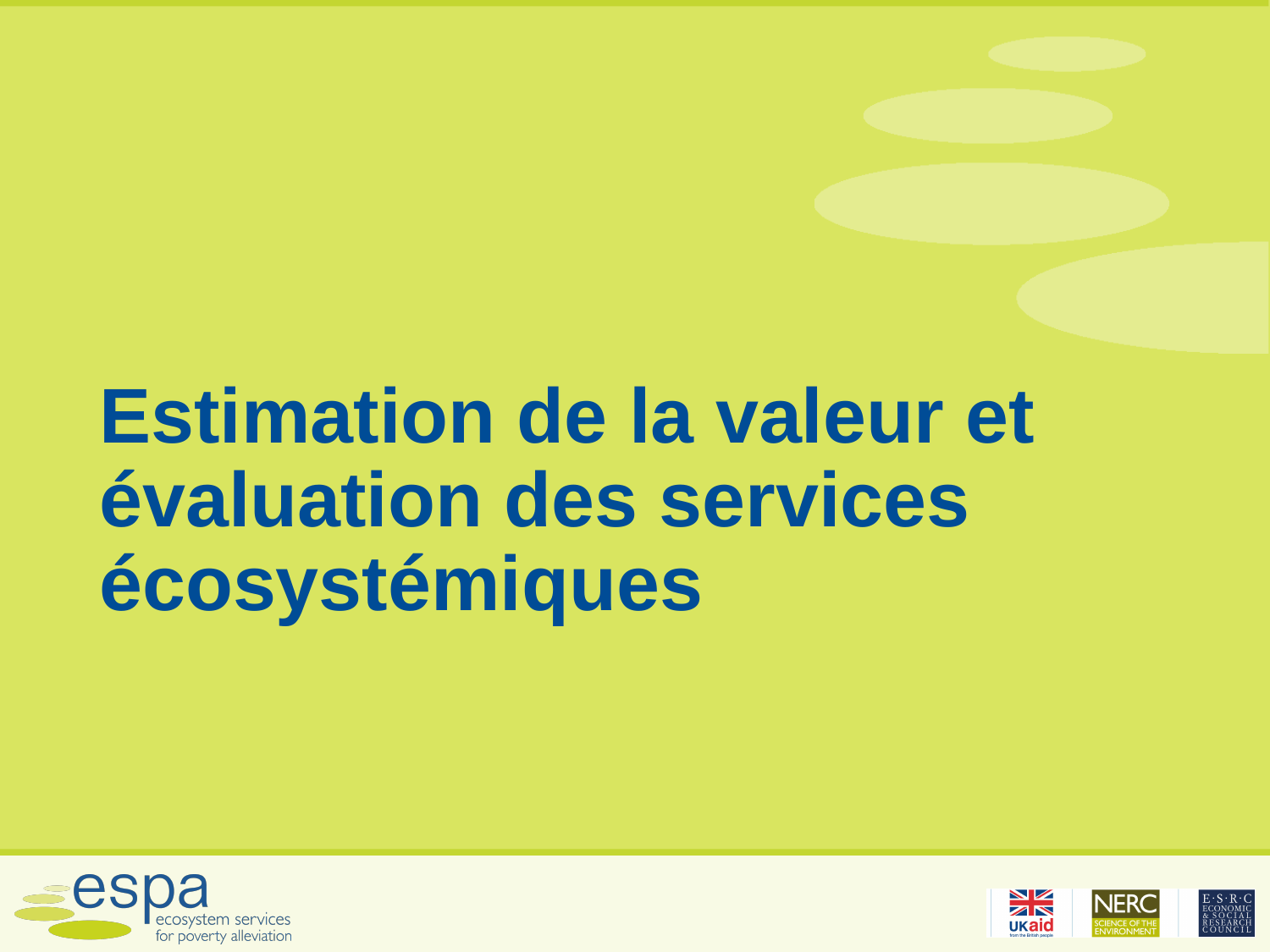

# Estimation de la valeur et évaluation des services écosystémiques